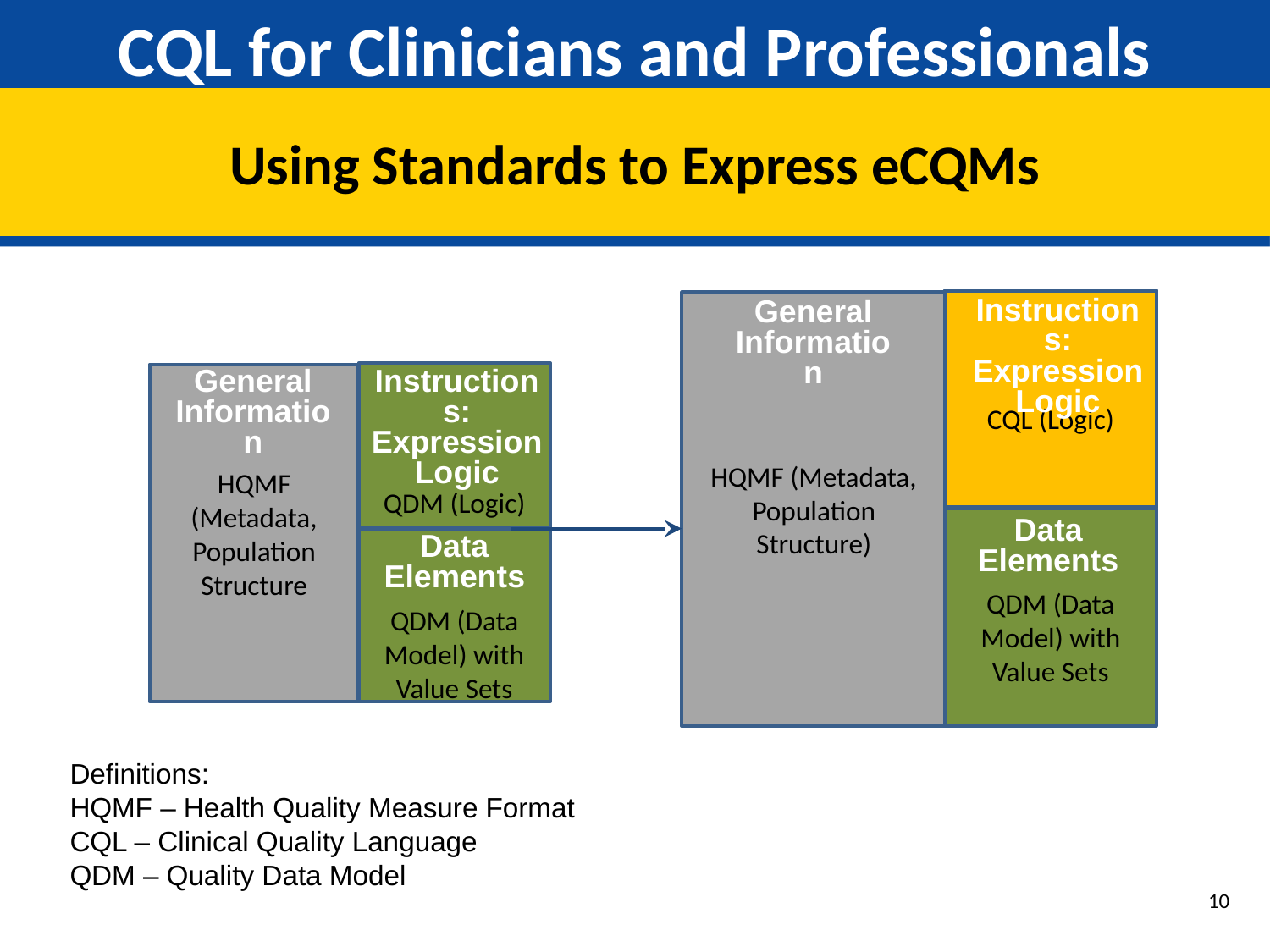

# CQL for Clinicians and Professionals
Using Standards to Express eCQMs

Instructions: Expression Logic

CQL (Logic)
HQMF (Metadata, Population Structure)
General Information
General Information
Instructions: Expression Logic

QDM (Logic)
HQMF (Metadata, Population Structure

QDM (Data Model) with Value Sets
Data Elements
Data Elements

QDM (Data Model) with Value Sets
Definitions:
HQMF – Health Quality Measure Format
CQL – Clinical Quality Language
QDM – Quality Data Model